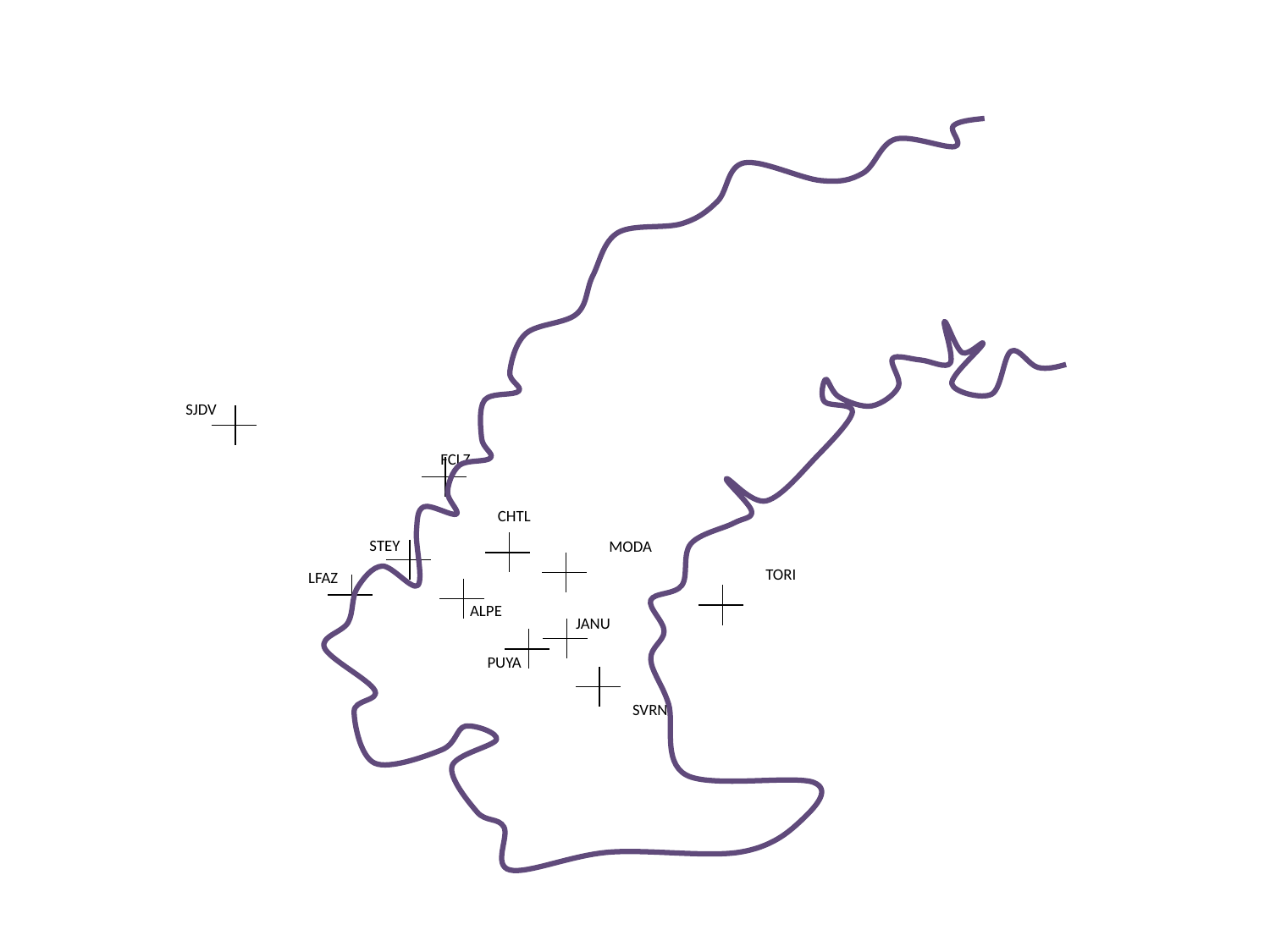

SJDV
FCLZ
CHTL
STEY
MODA
TORI
LFAZ
ALPE
JANU
PUYA
SVRN